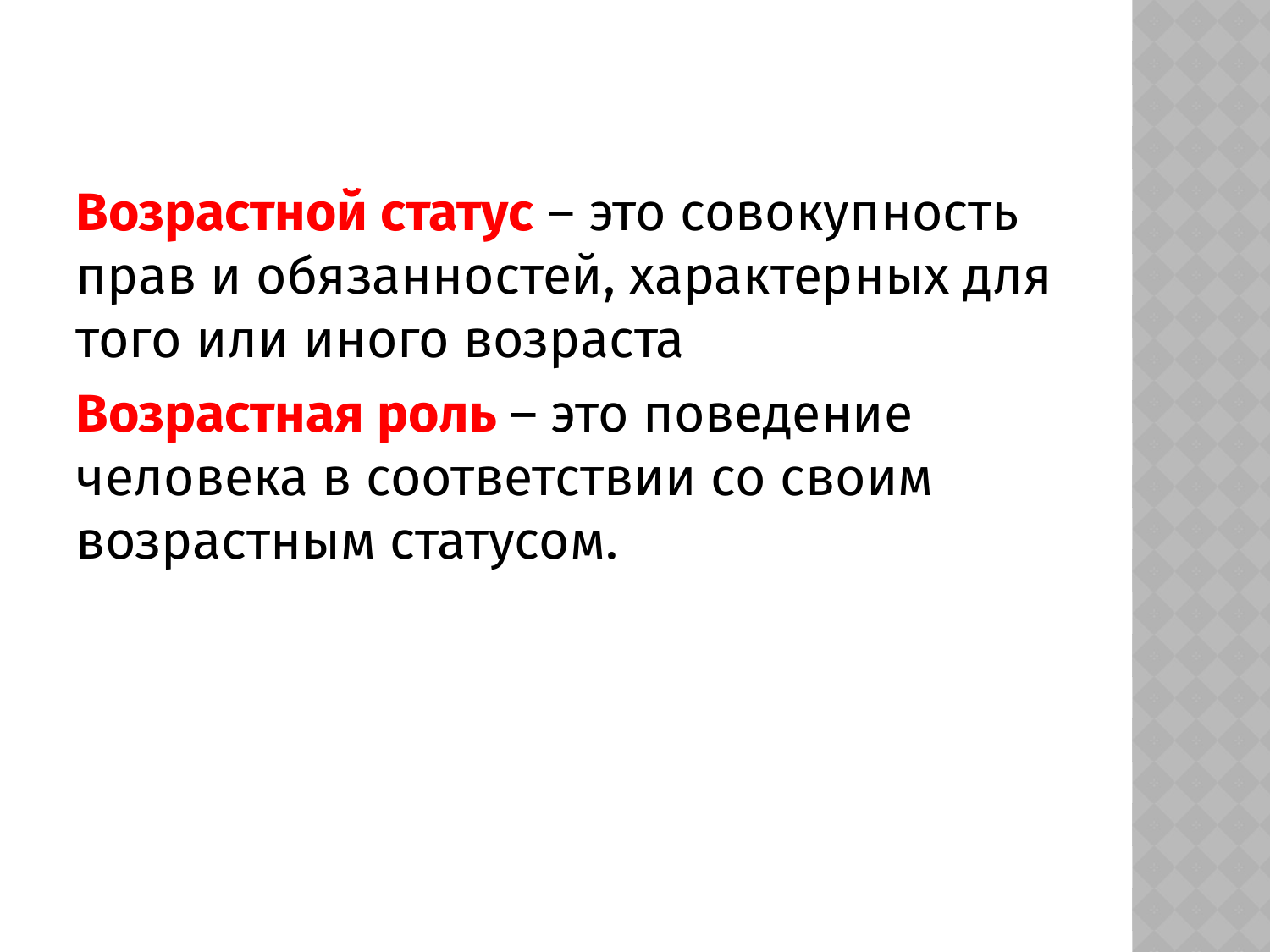

Возрастной статус – это совокупность прав и обязанностей, характерных для того или иного возраста
Возрастная роль – это поведение человека в соответствии со своим возрастным статусом.